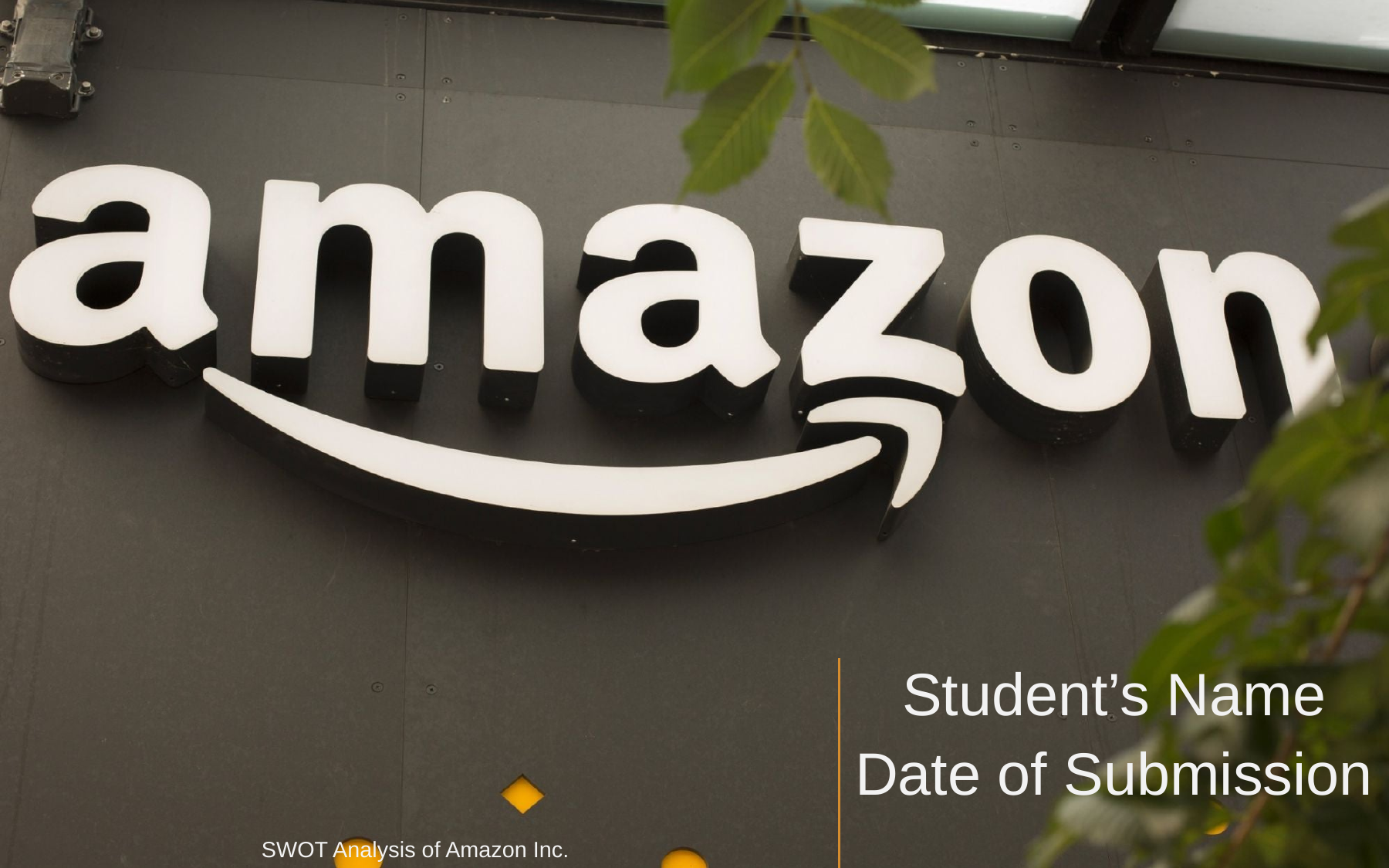

# SWOT Analysis of Amazon Inc.
Student’s Name
Date of Submission